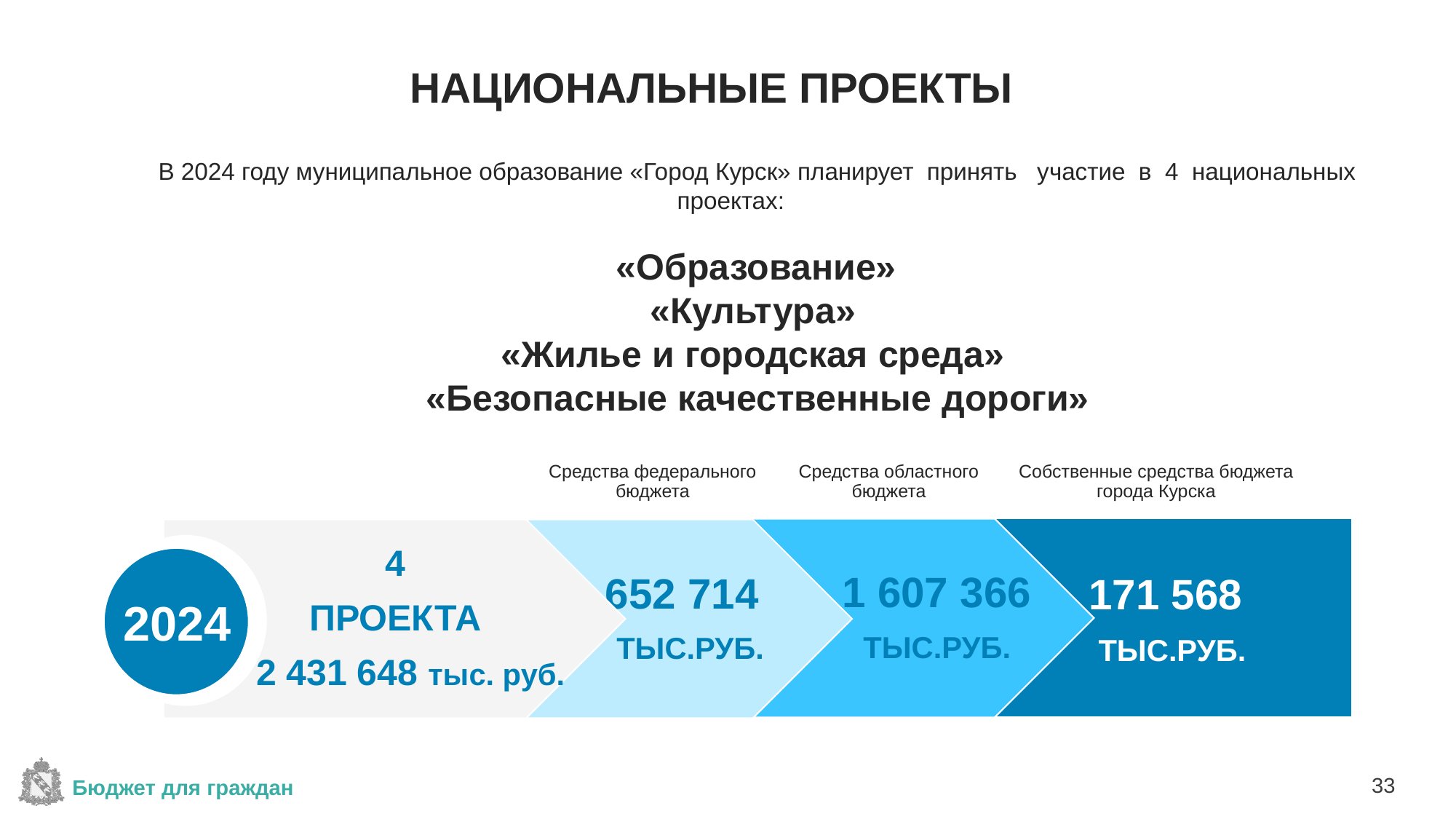

# НАЦИОНАЛЬНЫЕ ПРОЕКТЫ
В 2024 году муниципальное образование «Город Курск» планирует  принять   участие  в  4  национальных проектах:

 «Образование»
«Культура»
«Жилье и городская среда»
«Безопасные качественные дороги»
| Средства федерального бюджета | Средства областного бюджета | Собственные средства бюджета города Курска |
| --- | --- | --- |
171 568
ТЫС.РУБ.
       1 607 366
          ТЫС.РУБ.
      652 714
         ТЫС.РУБ.
     4
     ПРОЕКТА
        2 431 648 тыс. руб.

2024